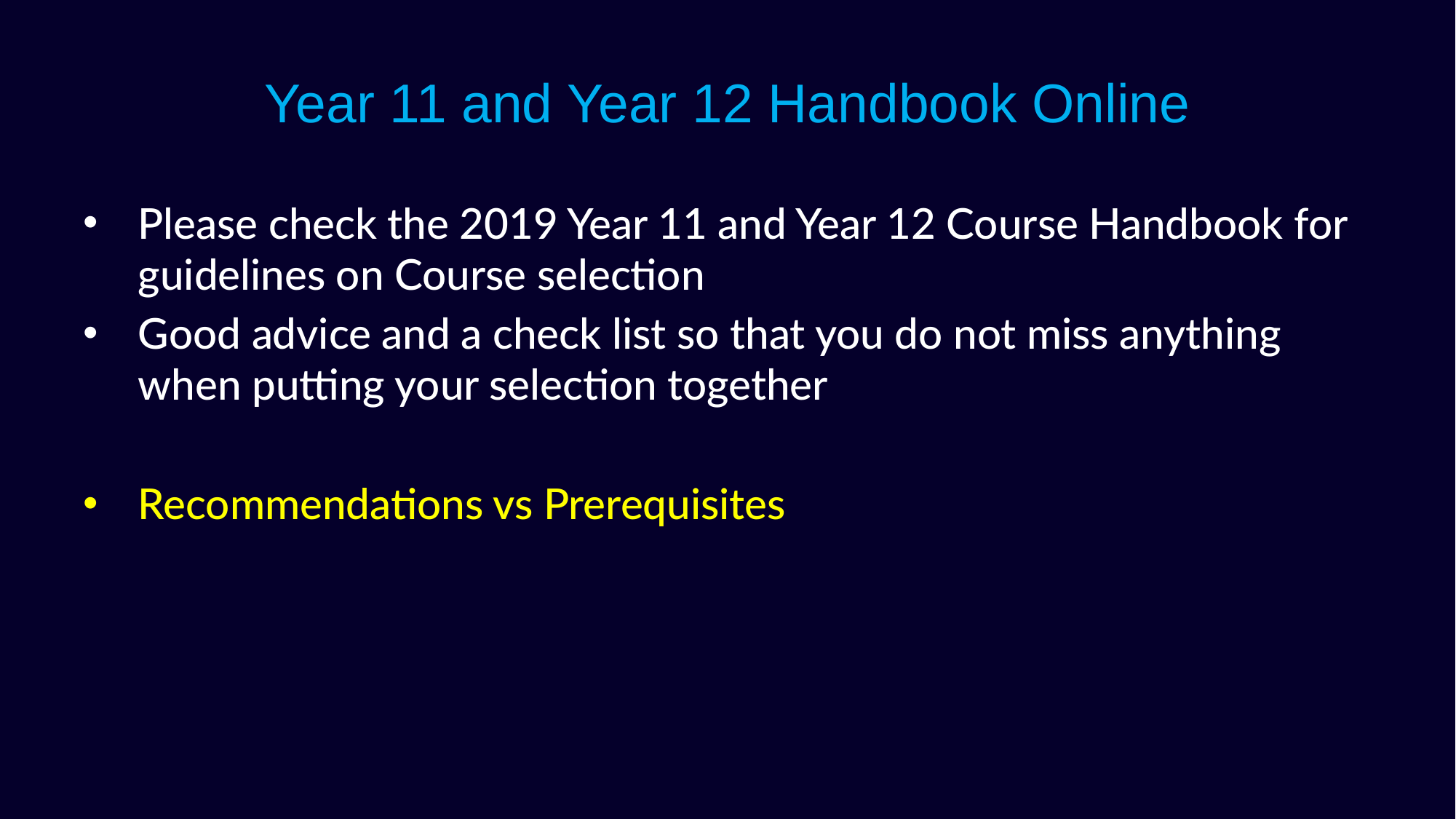

# Year 11 and Year 12 Handbook Online
Please check the 2019 Year 11 and Year 12 Course Handbook for guidelines on Course selection
Good advice and a check list so that you do not miss anything when putting your selection together

Recommendations vs Prerequisites